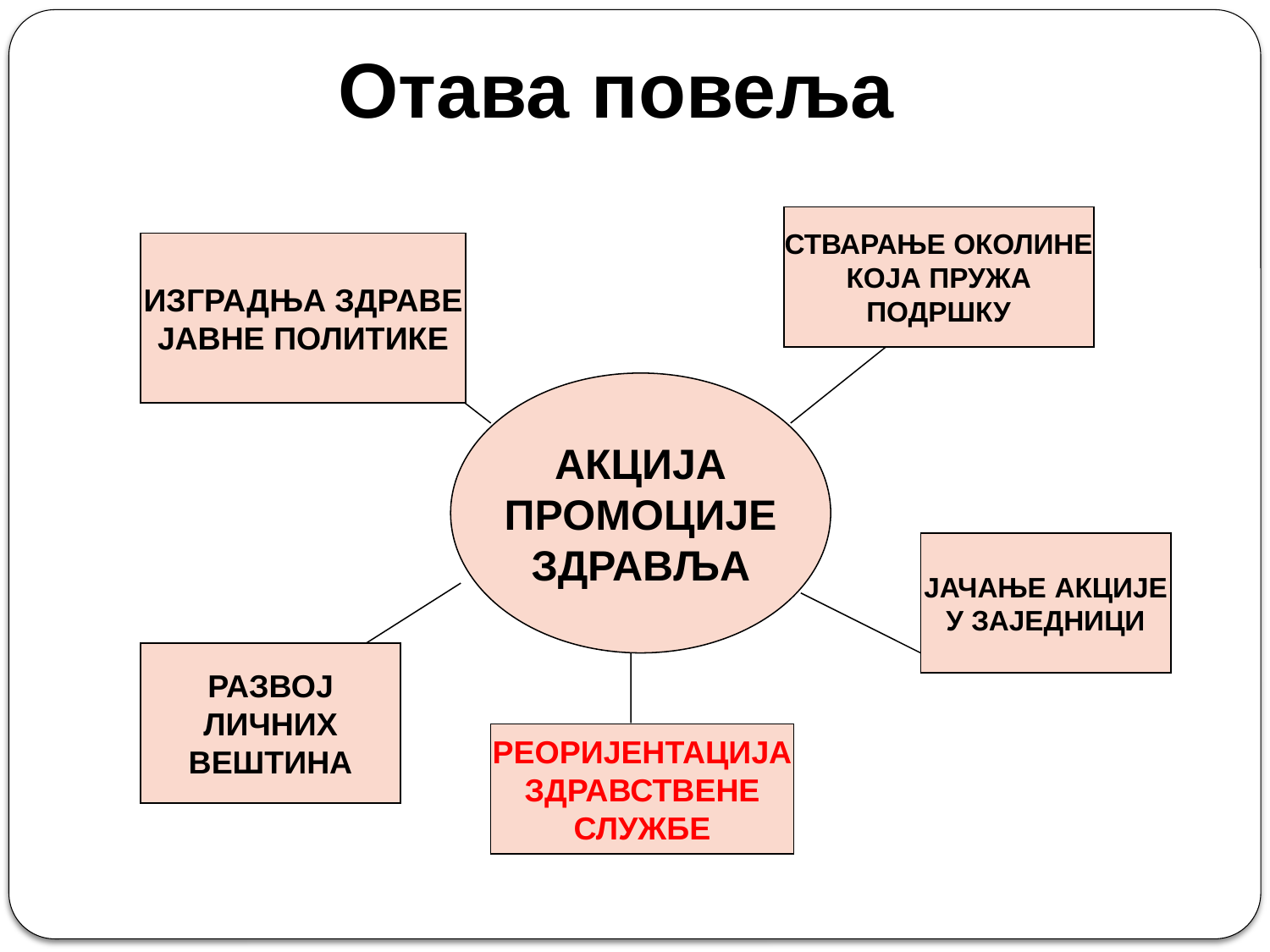

# Отава повеља
СТВАРАЊЕ ОКОЛИНЕ
КОЈА ПРУЖА
ПОДРШКУ
ИЗГРАДЊА ЗДРАВЕ
ЈАВНЕ ПОЛИТИКЕ

АКЦИЈА
ПРОМОЦИЈЕ
ЗДРАВЉА
ЈАЧАЊЕ АКЦИЈЕ
У ЗАЈЕДНИЦИ

РАЗВОЈ
ЛИЧНИХ
ВЕШТИНА

РЕОРИЈЕНТАЦИЈА
ЗДРАВСТВЕНЕ
СЛУЖБЕ